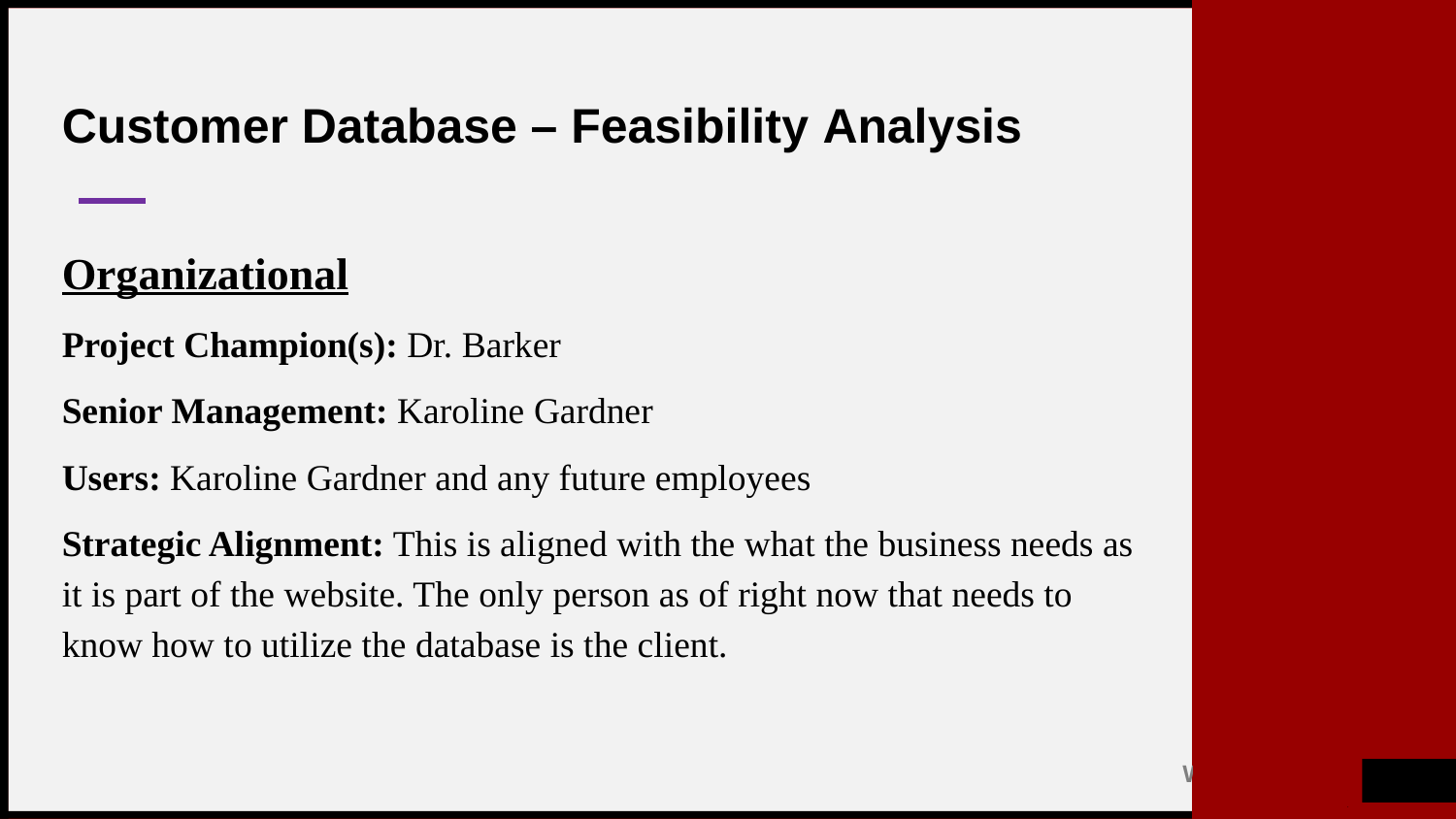

# Customer Database – Feasibility Analysis
Organizational
Project Champion(s): Dr. Barker
Senior Management: Karoline Gardner
Users: Karoline Gardner and any future employees
Strategic Alignment: This is aligned with the what the business needs as it is part of the website. The only person as of right now that needs to know how to utilize the database is the client.